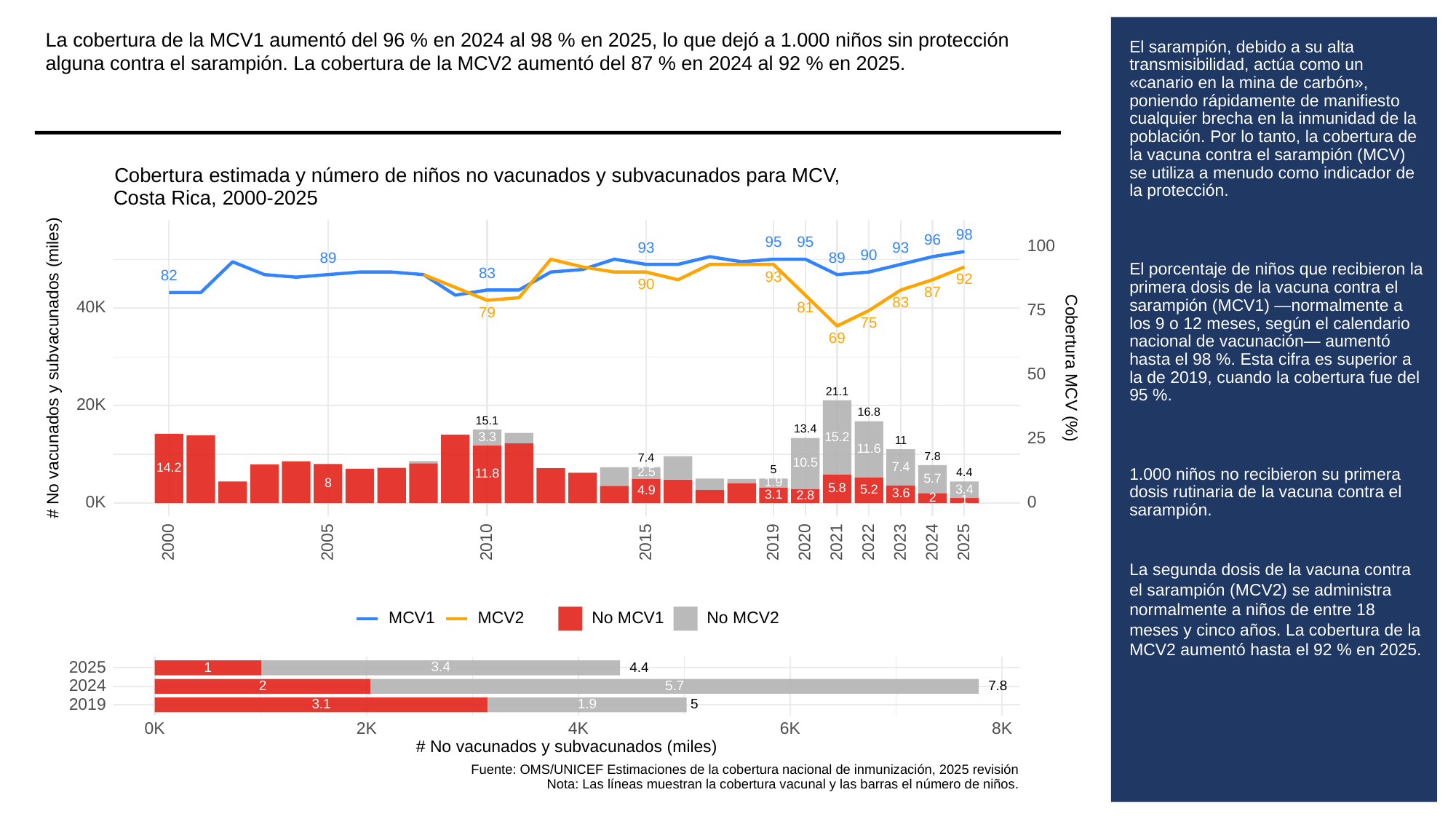

La cobertura de la MCV1 aumentó del 96 % en 2024 al 98 % en 2025, lo que dejó a 1.000 niños sin protección alguna contra el sarampión. La cobertura de la MCV2 aumentó del 87 % en 2024 al 92 % en 2025.
# El sarampión, debido a su alta transmisibilidad, actúa como un «canario en la mina de carbón», poniendo rápidamente de manifiesto cualquier brecha en la inmunidad de la población. Por lo tanto, la cobertura de la vacuna contra el sarampión (MCV) se utiliza a menudo como indicador de la protección.

El porcentaje de niños que recibieron la primera dosis de la vacuna contra el sarampión (MCV1) —normalmente a los 9 o 12 meses, según el calendario nacional de vacunación— aumentó hasta el 98 %. Esta cifra es superior a la de 2019, cuando la cobertura fue del 95 %.

1.000 niños no recibieron su primera dosis rutinaria de la vacuna contra el sarampión.

La segunda dosis de la vacuna contra el sarampión (MCV2) se administra normalmente a niños de entre 18 meses y cinco años. La cobertura de la MCV2 aumentó hasta el 92 % en 2025.

Cobertura estimada y número de niños no vacunados y subvacunados para MCV,
Costa Rica, 2000-2025

98
96
95
95
100
93
93
90

89
89

83
82
93
92
90
87
83
40K
81
75
79

75
69

# No vacunados y subvacunados (miles)
Cobertura MCV (%)
50
21.1
20K

16.8
15.1

13.4

3.3
25
15.2

11

11.6

7.8

7.4

10.5

7.4

14.2

5

2.5

4.4
11.8

5.7

1.9

8

5.8
3.4

5.2

4.9

3.6

3.1
2.8

2
1
0K
0

2023
2000
2005
2010
2015
2019
2020
2021
2022
2024
2025

MCV1
MCV2
No MCV1
No MCV2

2025
3.4
1
4.4

2024
7.8
2
5.7

2019
3.1
1.9
5

0K
6K
8K
2K
4K
# No vacunados y subvacunados (miles)
Fuente: OMS/UNICEF Estimaciones de la cobertura nacional de inmunización, 2025 revisión
Nota: Las líneas muestran la cobertura vacunal y las barras el número de niños.